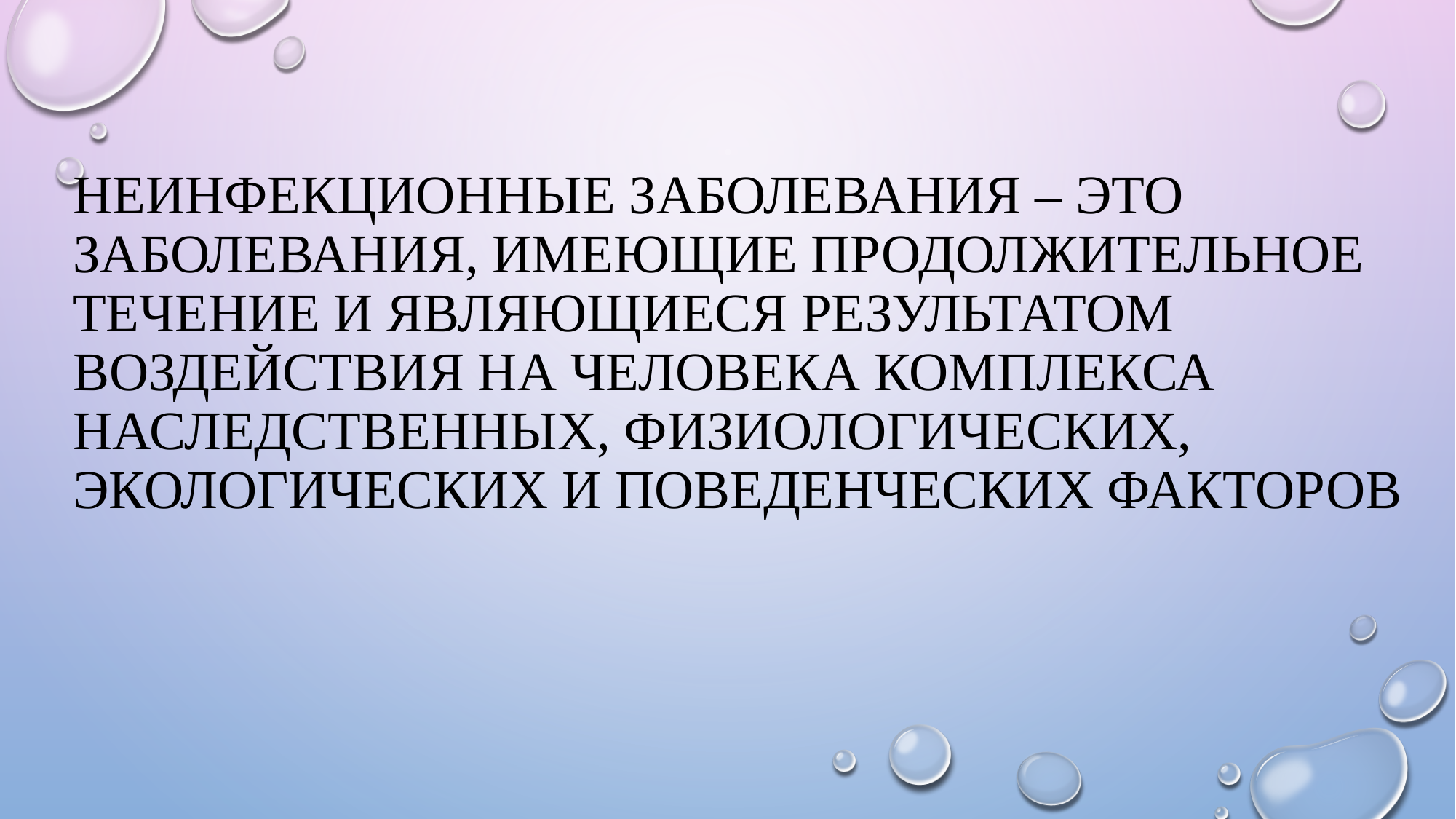

# Неинфекционные заболевания – это заболевания, имеющие продолжительное течение и являющиеся результатом воздействия на человека комплекса наследственных, физиологических, экологических и поведенческих факторов